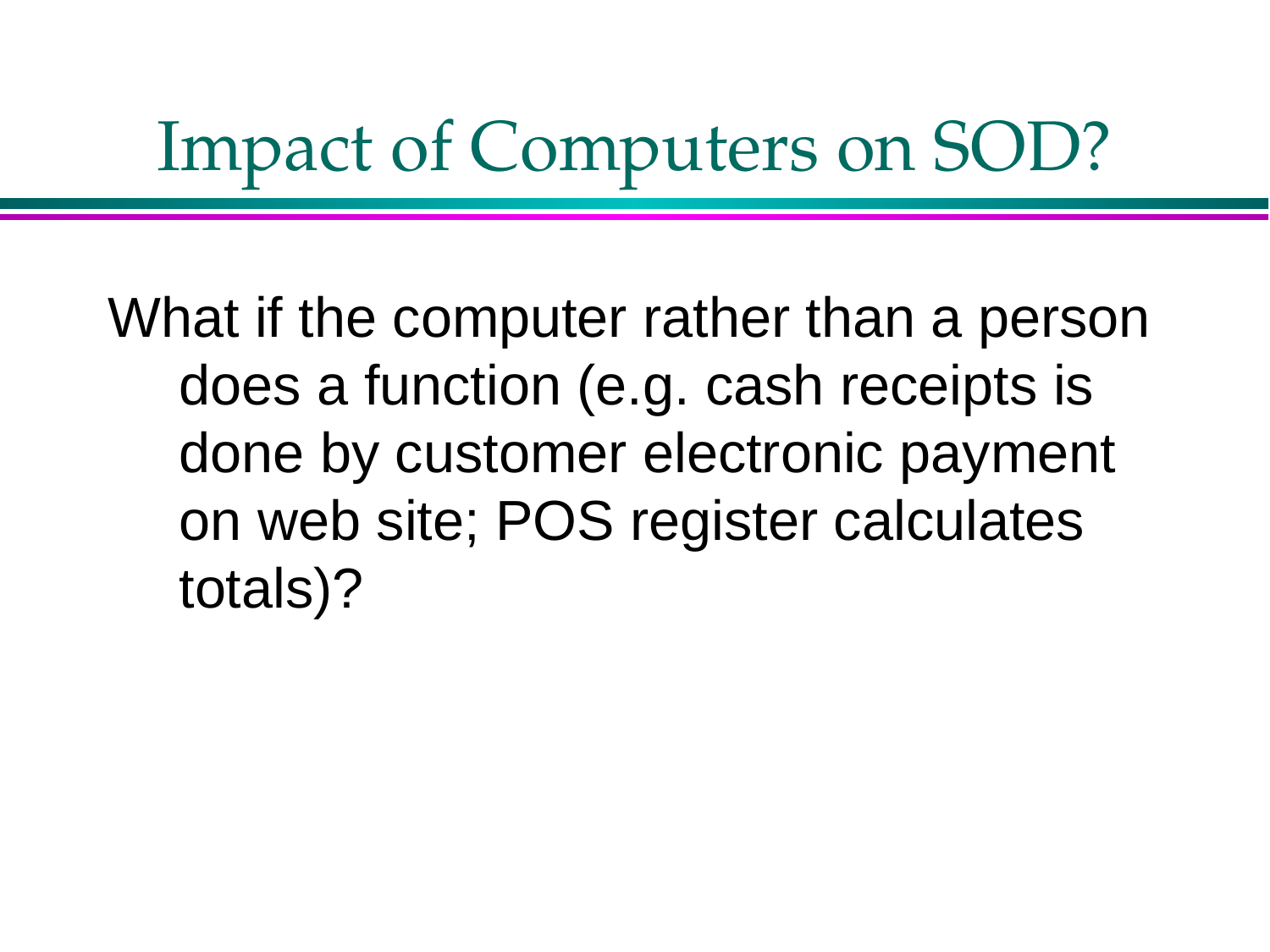

# Impact of Computers on SOD?
What if the computer rather than a person does a function (e.g. cash receipts is done by customer electronic payment on web site; POS register calculates totals)?